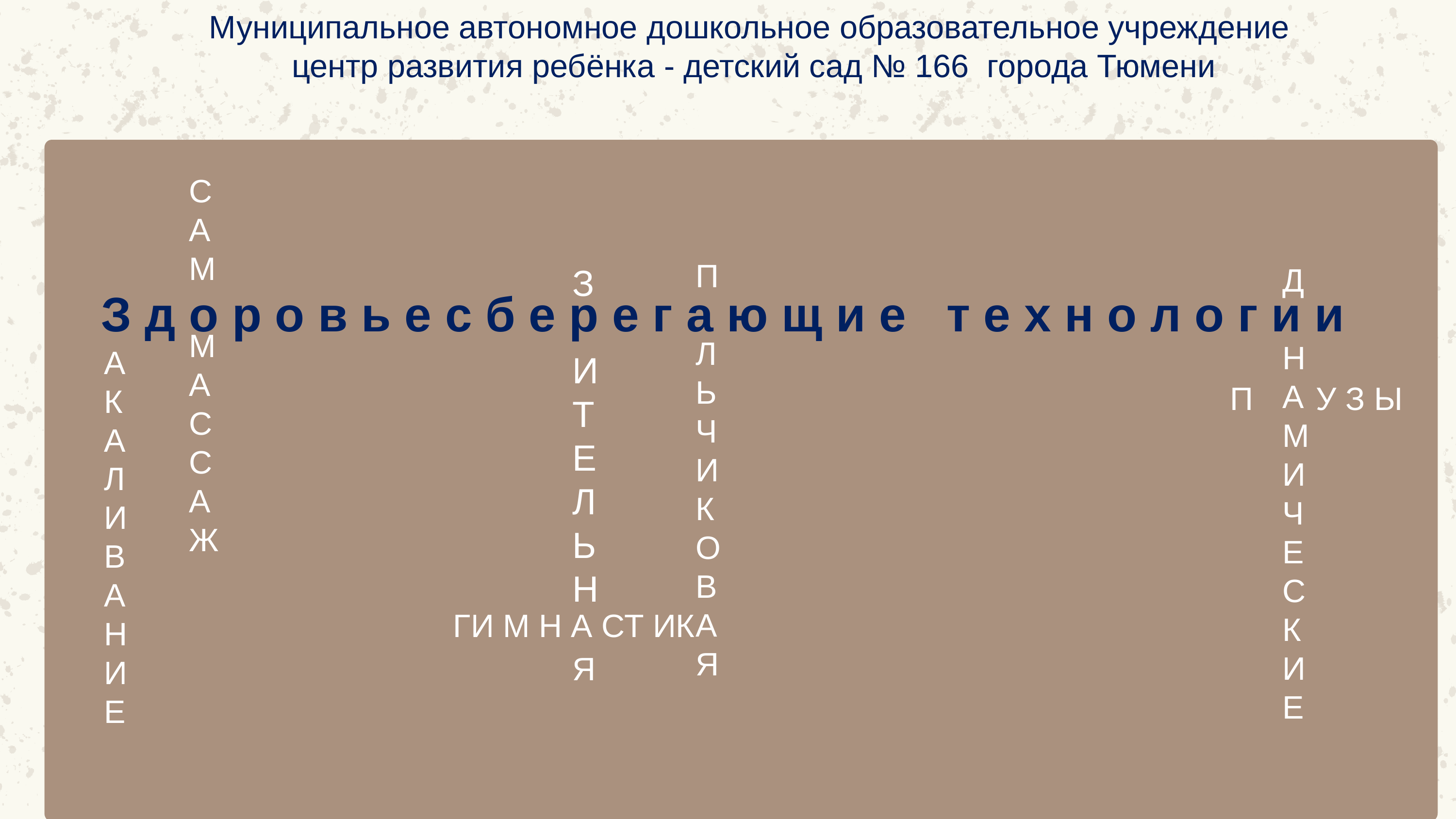

Муниципальное автономное дошкольное образовательное учреждение
центр развития ребёнка - детский сад № 166  города Тюмени

С
А
М

М
А
С
С
А
Ж

Д

Н
А
М
И
Ч
Е
С
К
И
Е

П

Л
Ь
Ч
И
К
О
В
А
Я

З

И
Т
Е
Л
Ь
Н

Я

З д о р о в ь е с б е р е г а ю щ и е   т е х н о л о г и и

А
К
А
Л
И
В
А
Н
И
Е

П       У З Ы
ГИ М Н А СТ ИК